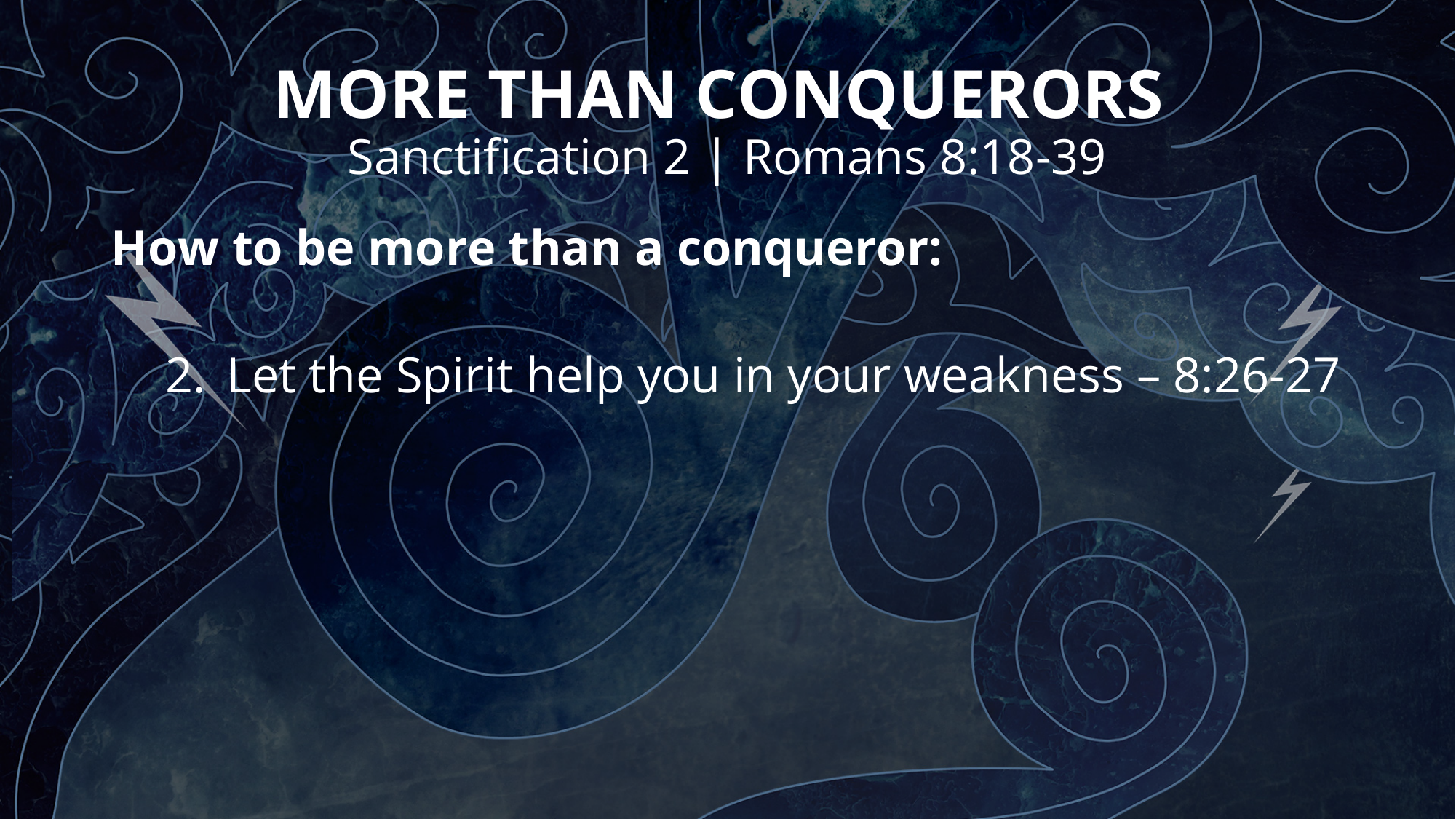

# MORE THAN CONQUERORS Sanctification 2 | Romans 8:18-39
How to be more than a conqueror:

Let the Spirit help you in your weakness – 8:26-27